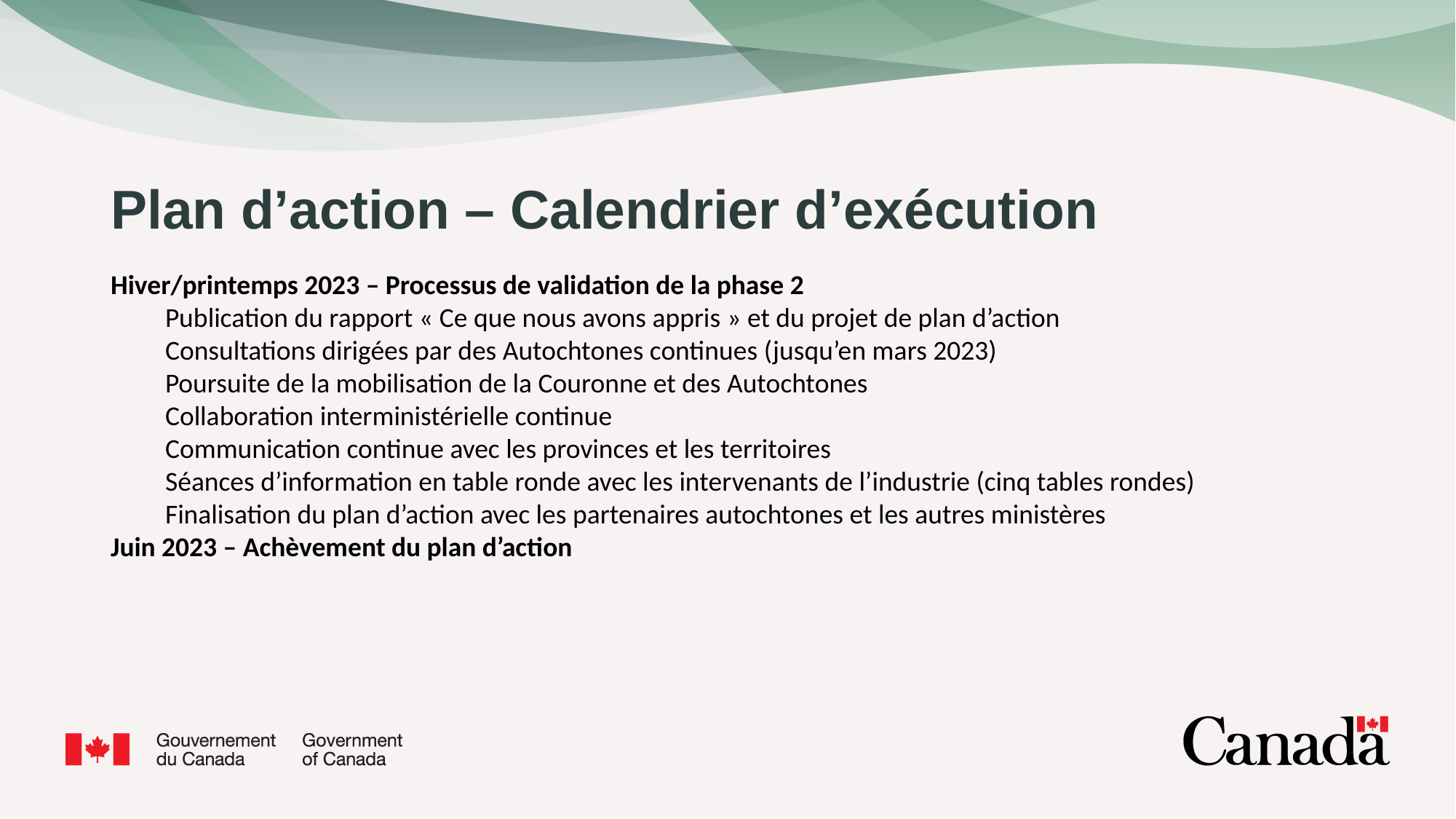

# Plan d’action – Calendrier d’exécution
Hiver/printemps 2023 – Processus de validation de la phase 2
Publication du rapport « Ce que nous avons appris » et du projet de plan d’action
Consultations dirigées par des Autochtones continues (jusqu’en mars 2023)
Poursuite de la mobilisation de la Couronne et des Autochtones
Collaboration interministérielle continue
Communication continue avec les provinces et les territoires
Séances d’information en table ronde avec les intervenants de l’industrie (cinq tables rondes)
Finalisation du plan d’action avec les partenaires autochtones et les autres ministères
Juin 2023 – Achèvement du plan d’action